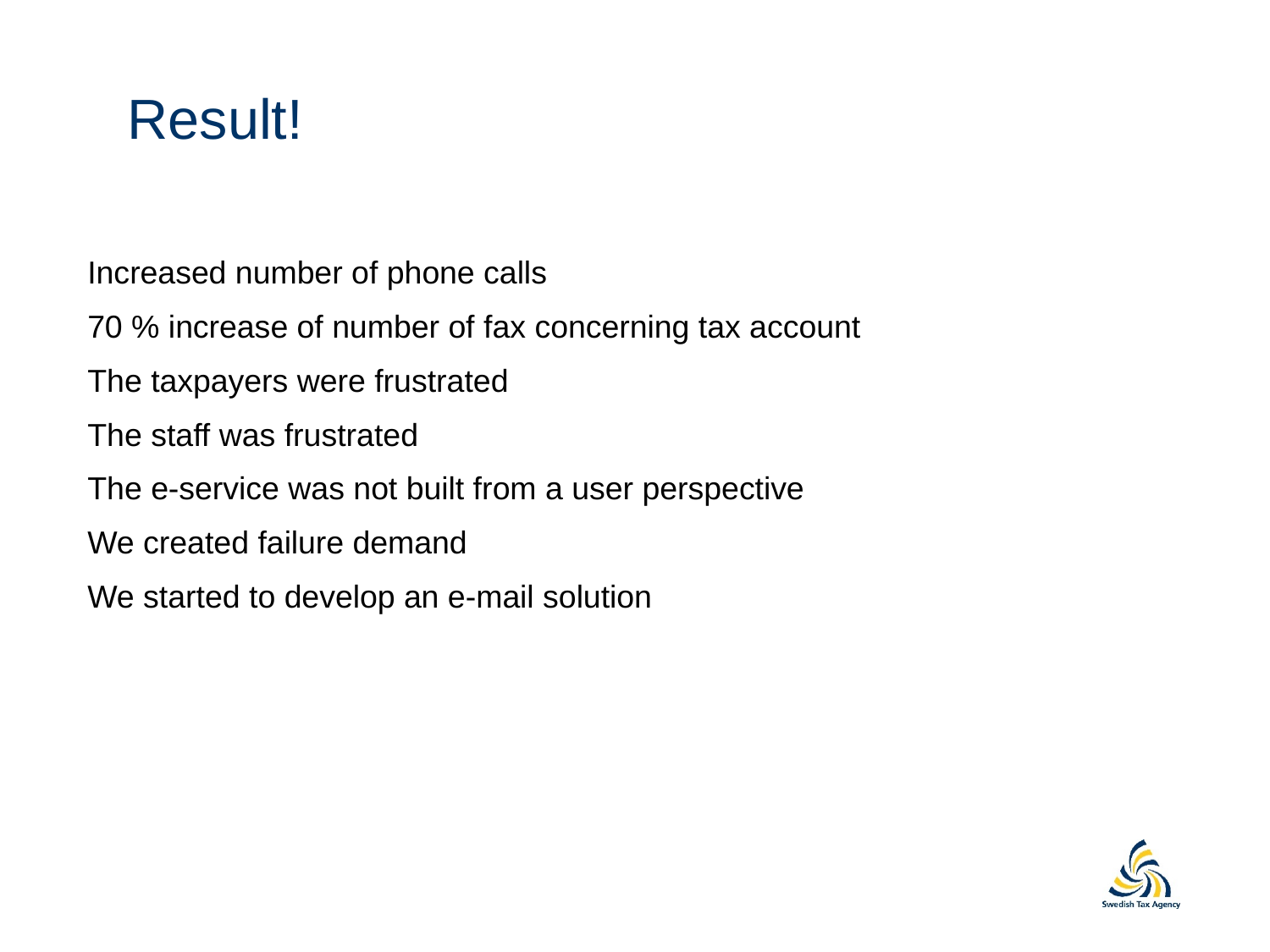

# Result!
Increased number of phone calls
70 % increase of number of fax concerning tax account
The taxpayers were frustrated
The staff was frustrated
The e-service was not built from a user perspective
We created failure demand
We started to develop an e-mail solution